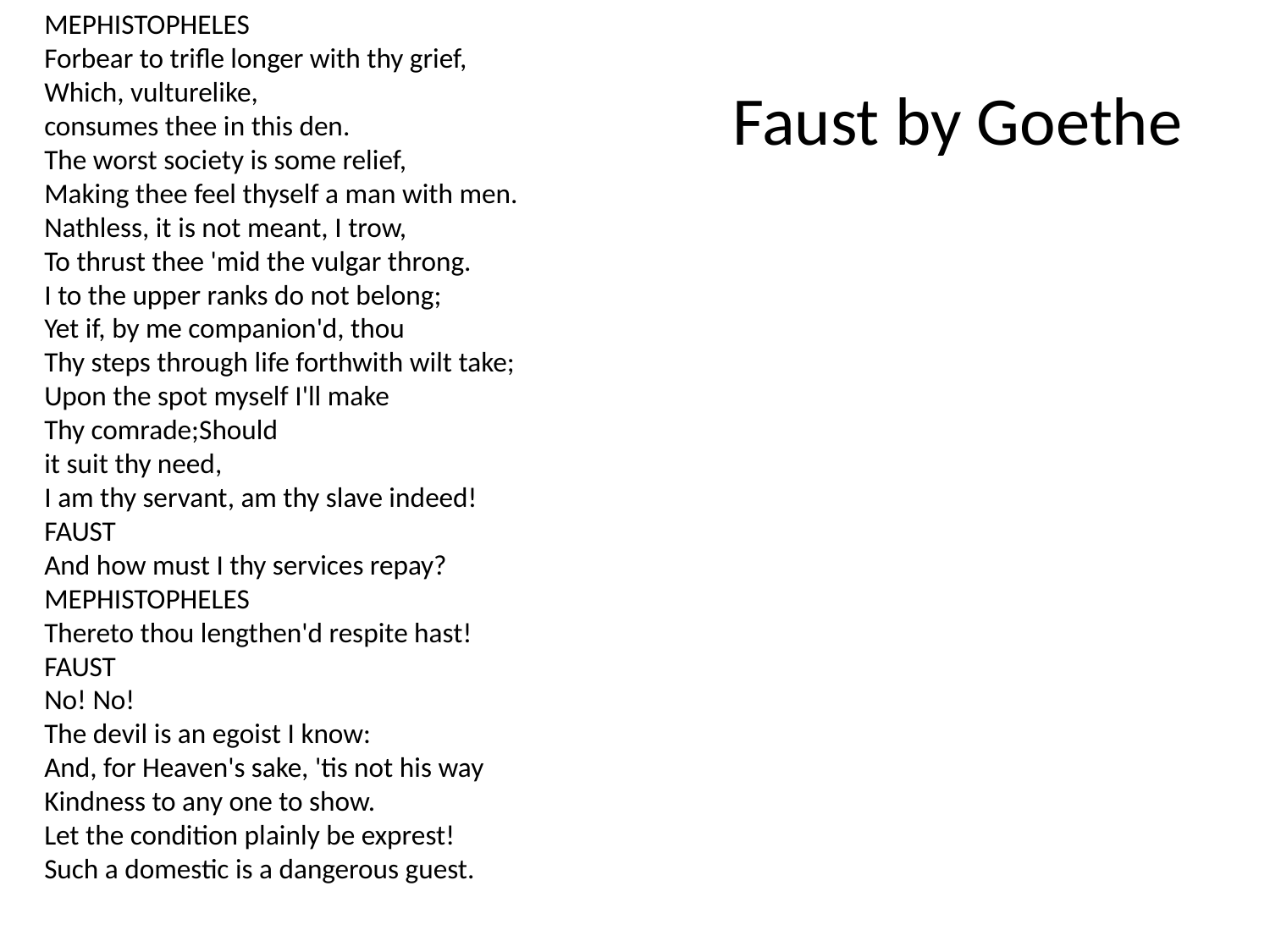

MEPHISTOPHELES
Forbear to trifle longer with thy grief,
Which, vulturelike,
consumes thee in this den.
The worst society is some relief,
Making thee feel thyself a man with men.
Nathless, it is not meant, I trow,
To thrust thee 'mid the vulgar throng.
I to the upper ranks do not belong;
Yet if, by me companion'd, thou
Thy steps through life forthwith wilt take;
Upon the spot myself I'll make
Thy comrade;Should
it suit thy need,
I am thy servant, am thy slave indeed!
FAUST
And how must I thy services repay?
MEPHISTOPHELES
Thereto thou lengthen'd respite hast!
FAUST
No! No!
The devil is an egoist I know:
And, for Heaven's sake, 'tis not his way
Kindness to any one to show.
Let the condition plainly be exprest!
Such a domestic is a dangerous guest.
# Faust by Goethe